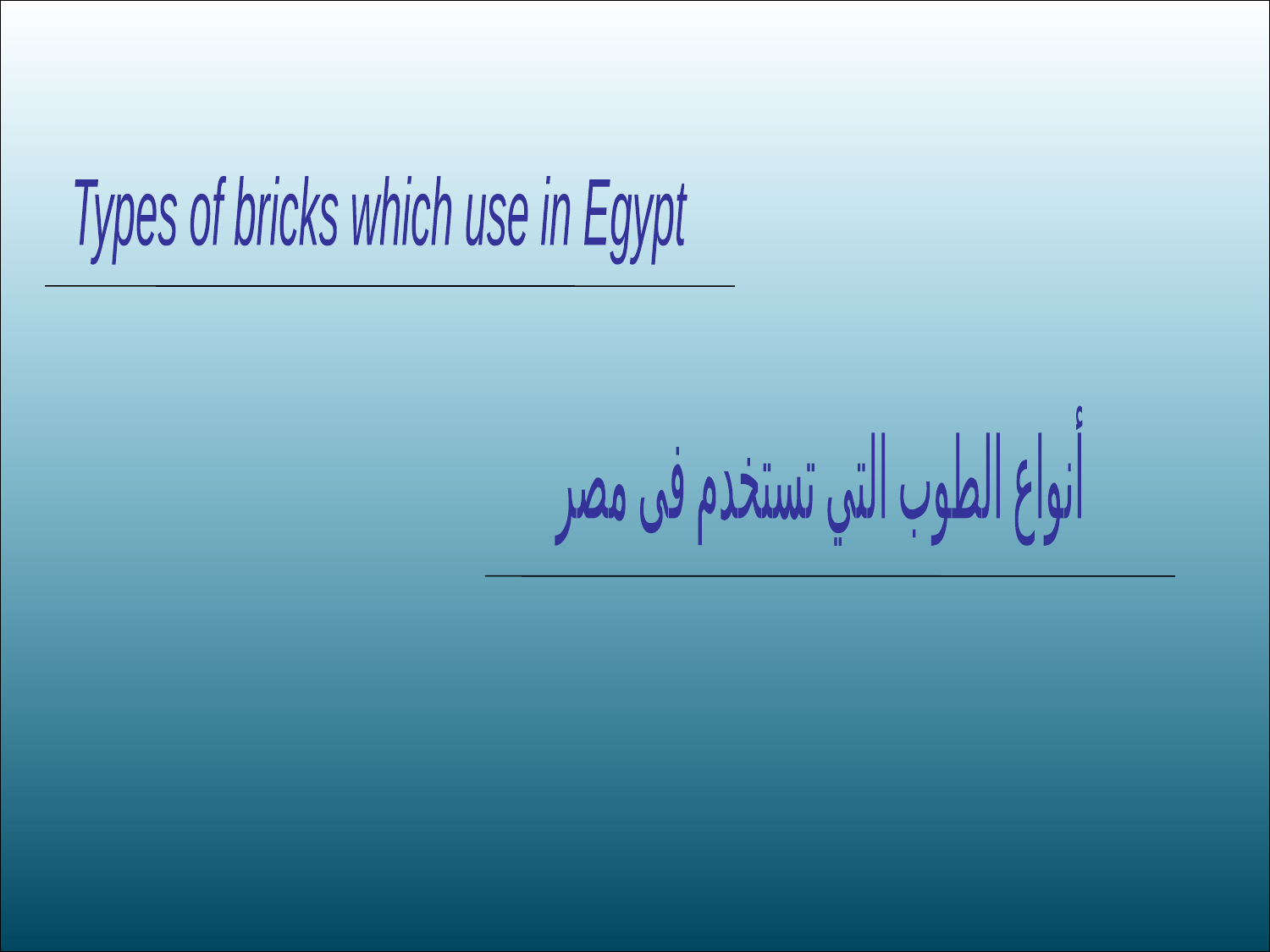

Types of bricks which use in Egypt

أنواع الطوب التي تستخدم فى مصر